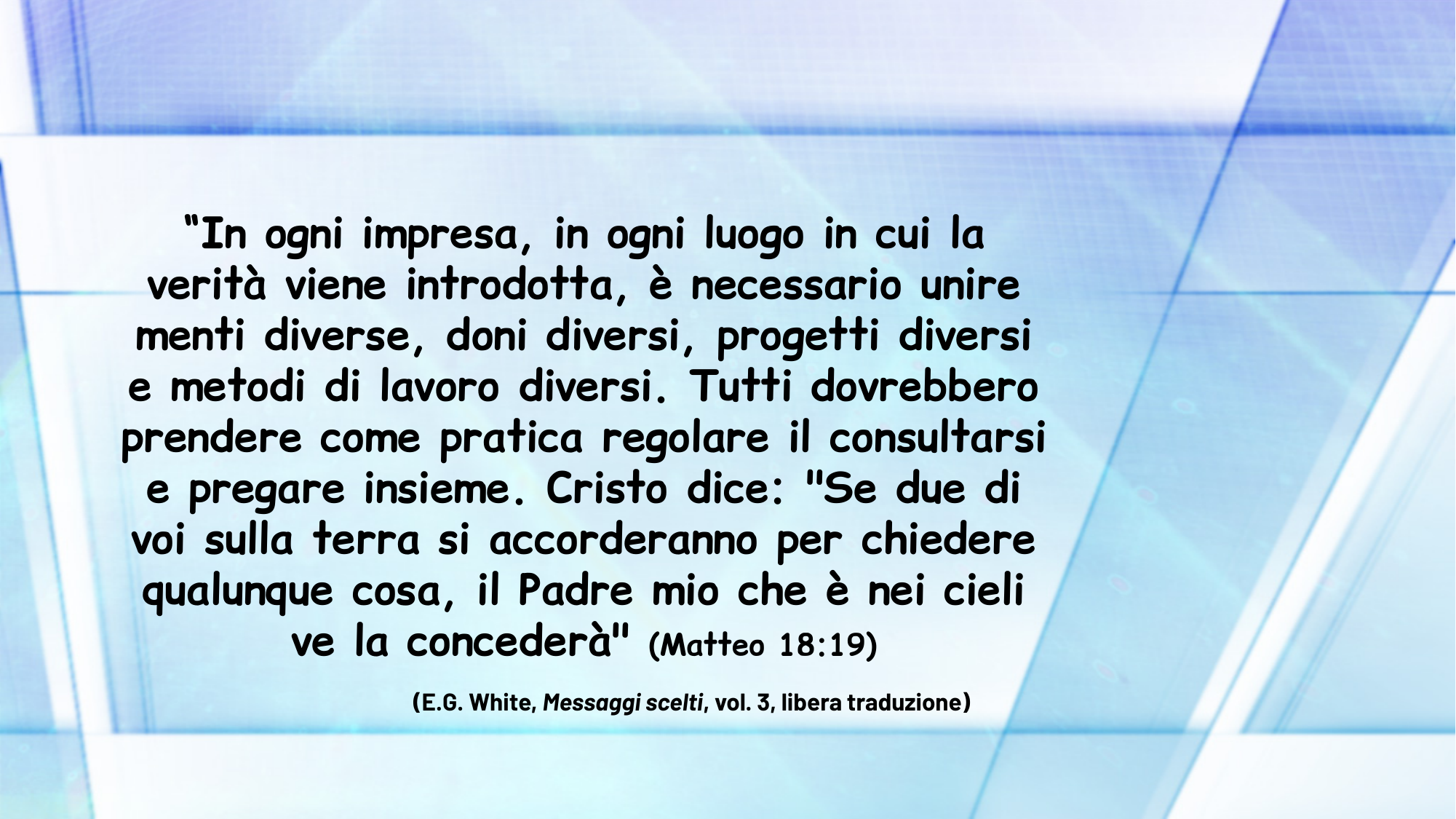

“In ogni impresa, in ogni luogo in cui la verità viene introdotta, è necessario unire menti diverse, doni diversi, progetti diversi e metodi di lavoro diversi. Tutti dovrebbero prendere come pratica regolare il consultarsi e pregare insieme. Cristo dice: "Se due di voi sulla terra si accorderanno per chiedere qualunque cosa, il Padre mio che è nei cieli ve la concederà" (Matteo 18:19)
(E.G. White, Messaggi scelti, vol. 3, libera traduzione)